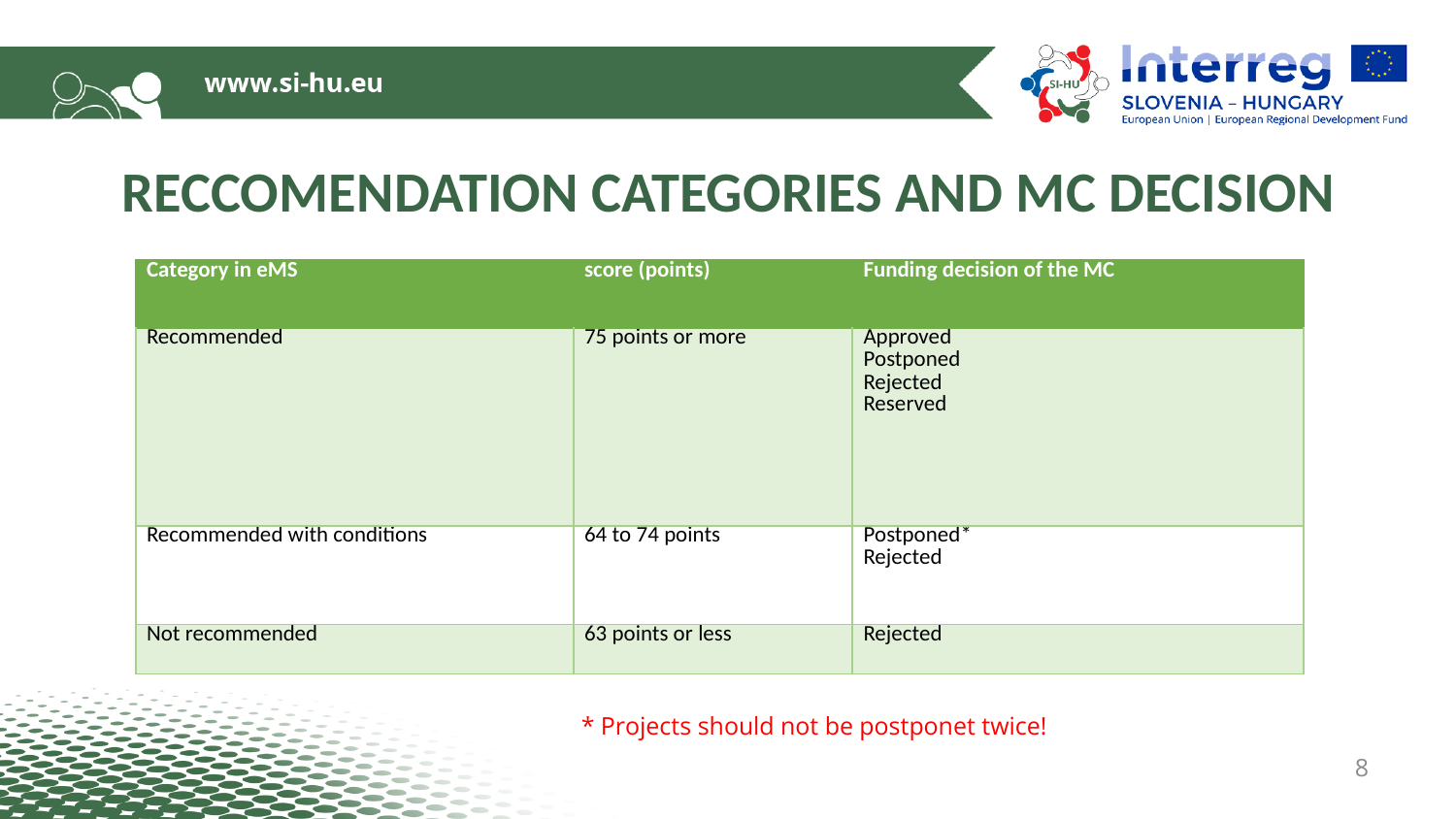

# RECCOMENDATION CATEGORIES AND MC DECISION
| Category in eMS | score (points) | Funding decision of the MC |
| --- | --- | --- |
| Recommended | 75 points or more | Approved Postponed Rejected Reserved |
| Recommended with conditions | 64 to 74 points | Postponed\* Rejected |
| Not recommended | 63 points or less | Rejected |

* Projects should not be postponet twice!
8